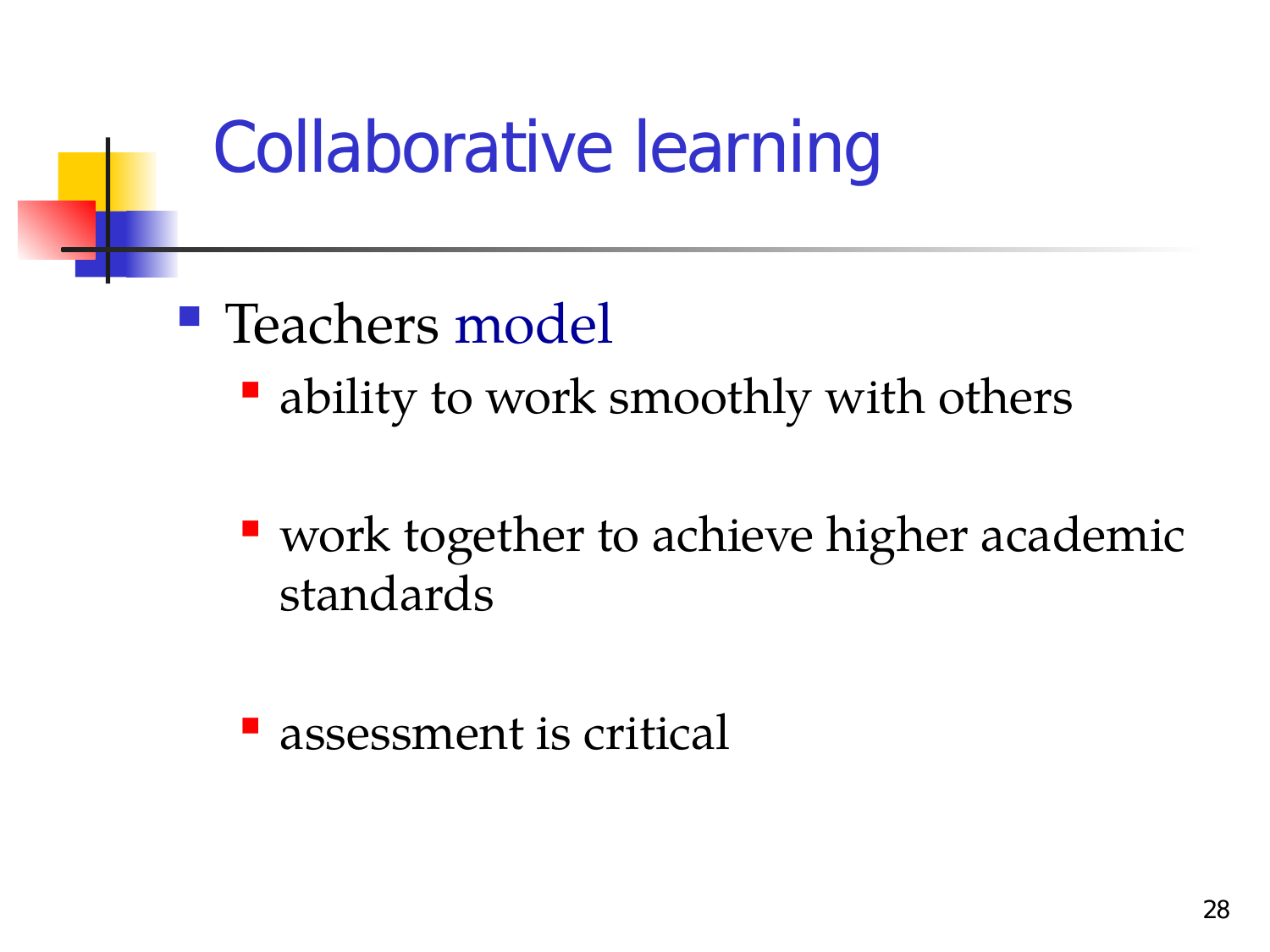

Collaborative learning
Teachers model
ability to work smoothly with others

work together to achieve higher academic standards

assessment is critical
28